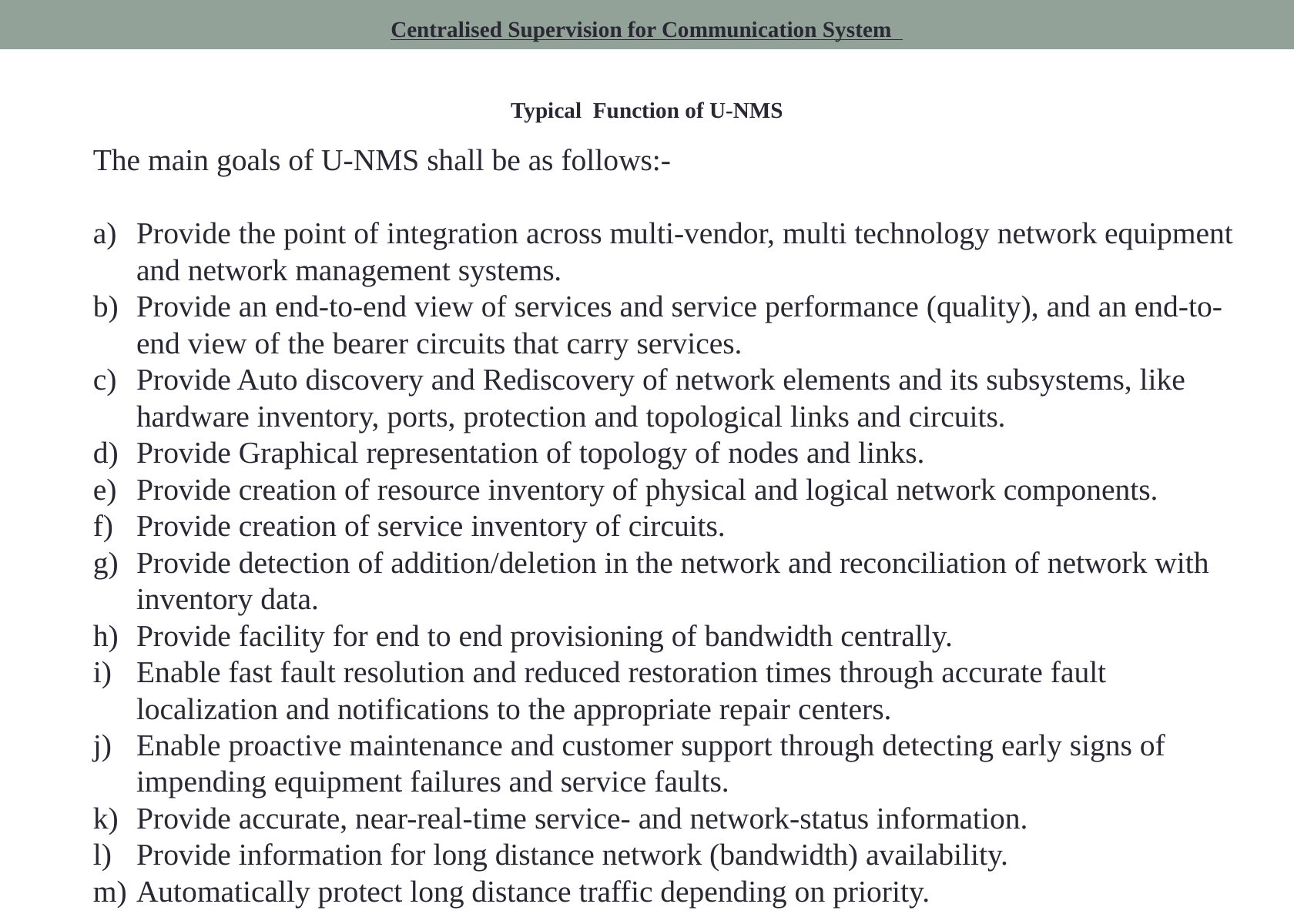

Centralised Supervision for Communication System

Typical  Function of U-NMS
The main goals of U-NMS shall be as follows:-

Provide the point of integration across multi-vendor, multi technology network equipment and network management systems.
Provide an end-to-end view of services and service performance (quality), and an end-to-end view of the bearer circuits that carry services.
Provide Auto discovery and Rediscovery of network elements and its subsystems, like hardware inventory, ports, protection and topological links and circuits.
Provide Graphical representation of topology of nodes and links.
Provide creation of resource inventory of physical and logical network components.
Provide creation of service inventory of circuits.
Provide detection of addition/deletion in the network and reconciliation of network with inventory data.
Provide facility for end to end provisioning of bandwidth centrally.
Enable fast fault resolution and reduced restoration times through accurate fault localization and notifications to the appropriate repair centers.
Enable proactive maintenance and customer support through detecting early signs of impending equipment failures and service faults.
Provide accurate, near-real-time service- and network-status information.
Provide information for long distance network (bandwidth) availability.
Automatically protect long distance traffic depending on priority.